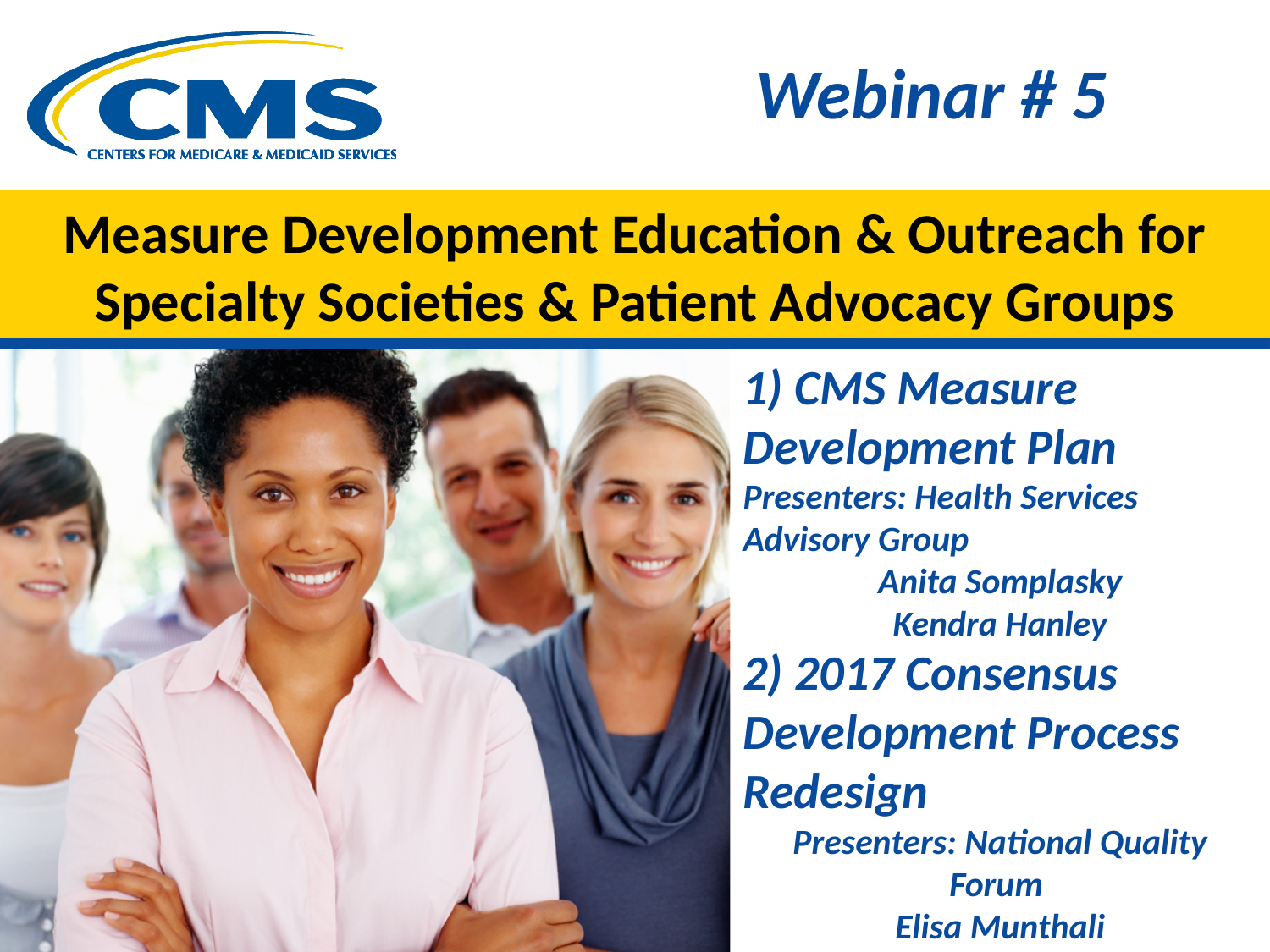

Webinar # 5
# Measure Development Education & Outreach for Specialty Societies & Patient Advocacy Groups
1) CMS Measure Development Plan
Presenters: Health Services Advisory Group
Anita Somplasky
Kendra Hanley
2) 2017 Consensus Development Process Redesign
Presenters: National Quality Forum
Elisa Munthali
Wunmi Isijola